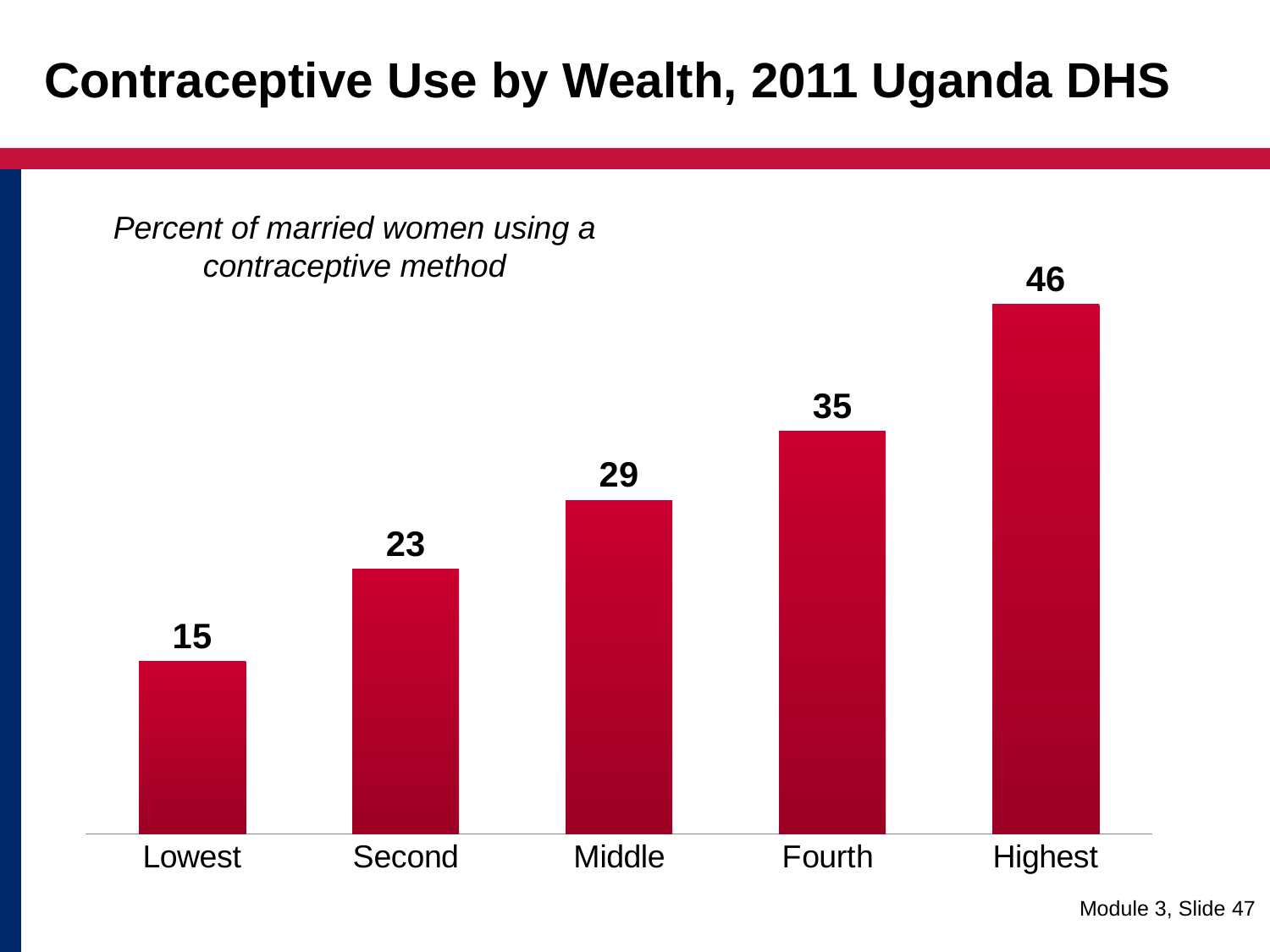

# Contraceptive Use by Wealth, 2011 Uganda DHS
Percent of married women using a contraceptive method

### Chart

| Category | Series 1 |
|---|---|
| Lowest | 15.0 |
| Second | 23.0 |
| Middle | 29.0 |
| Fourth  | 35.0 |
| Highest | 46.0 |
Module 3, Slide 47